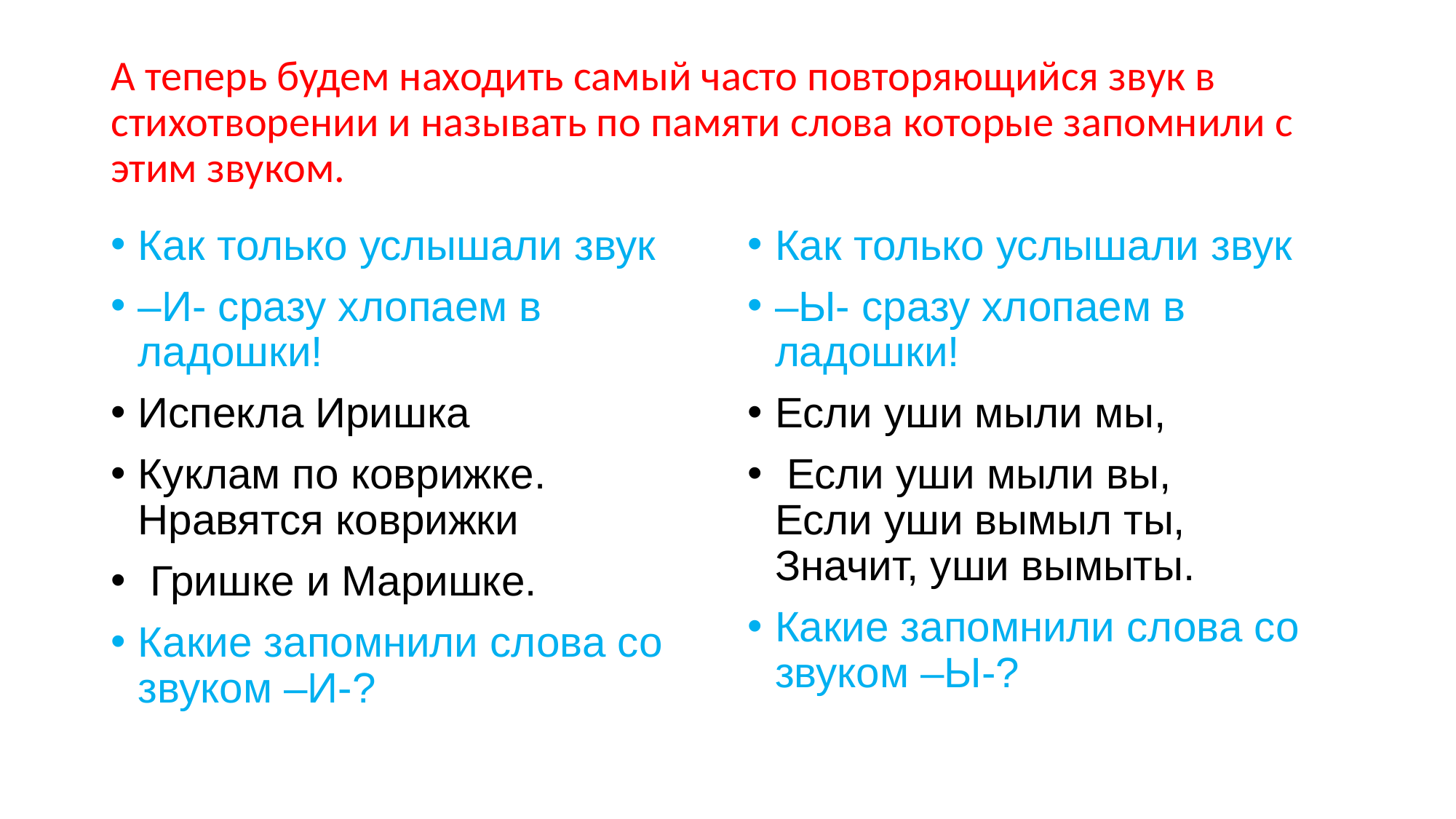

# А теперь будем находить самый часто повторяющийся звук в стихотворении и называть по памяти слова которые запомнили с этим звуком.
Как только услышали звук
–И- сразу хлопаем в ладошки!
Испекла Иришка
Куклам по коврижке.
Нравятся коврижки
 Гришке и Маришке.
Какие запомнили слова со звуком –И-?

Как только услышали звук
–Ы- сразу хлопаем в ладошки!
Если уши мыли мы,
 Если уши мыли вы,
Если уши вымыл ты,  Значит, уши вымыты.
Какие запомнили слова со звуком –Ы-?